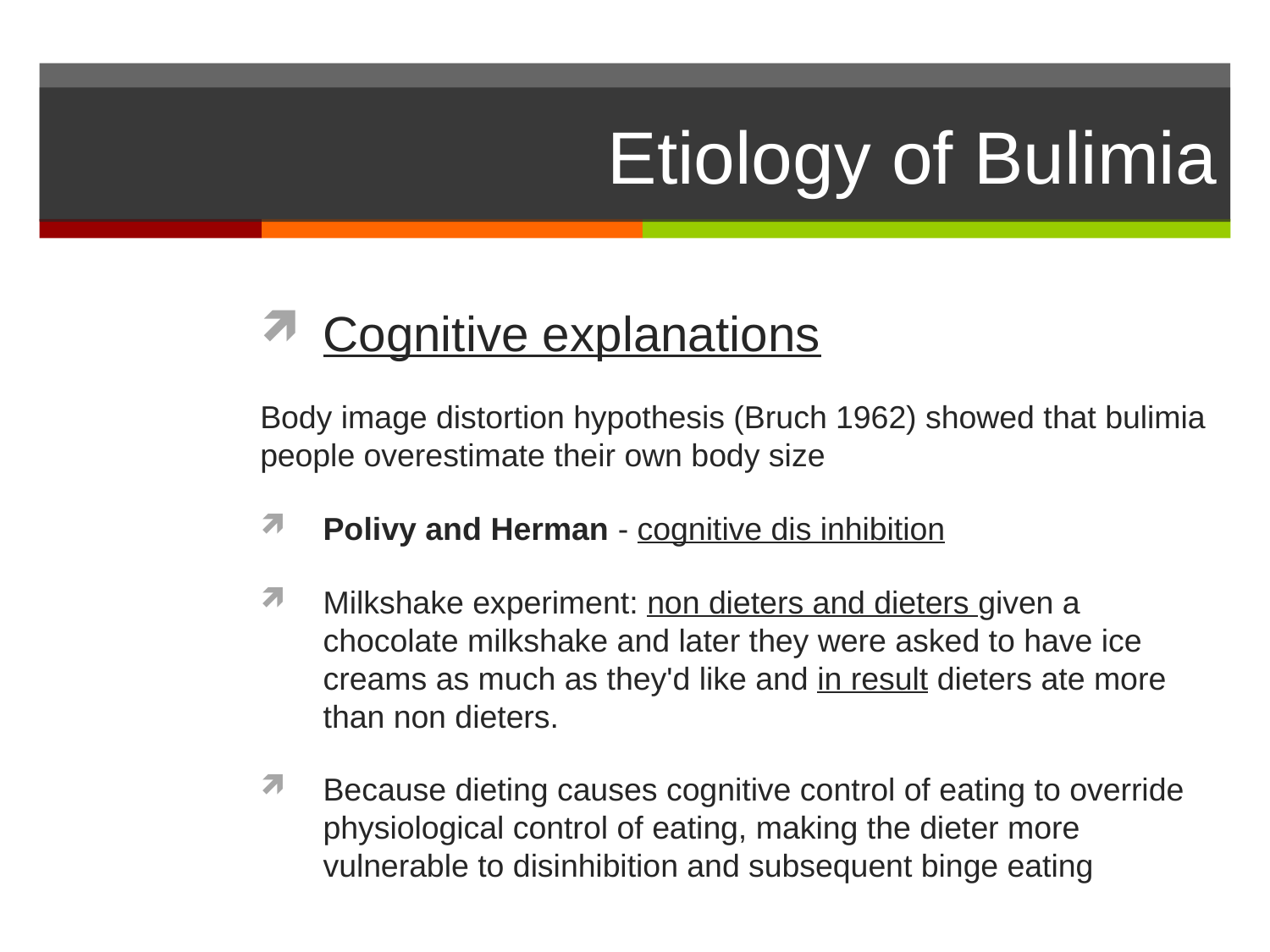

# Etiology of Bulimia
Cognitive explanations
Body image distortion hypothesis (Bruch 1962) showed that bulimia people overestimate their own body size
Polivy and Herman - cognitive dis inhibition
Milkshake experiment: non dieters and dieters given a chocolate milkshake and later they were asked to have ice creams as much as they'd like and in result dieters ate more than non dieters.
Because dieting causes cognitive control of eating to override physiological control of eating, making the dieter more vulnerable to disinhibition and subsequent binge eating